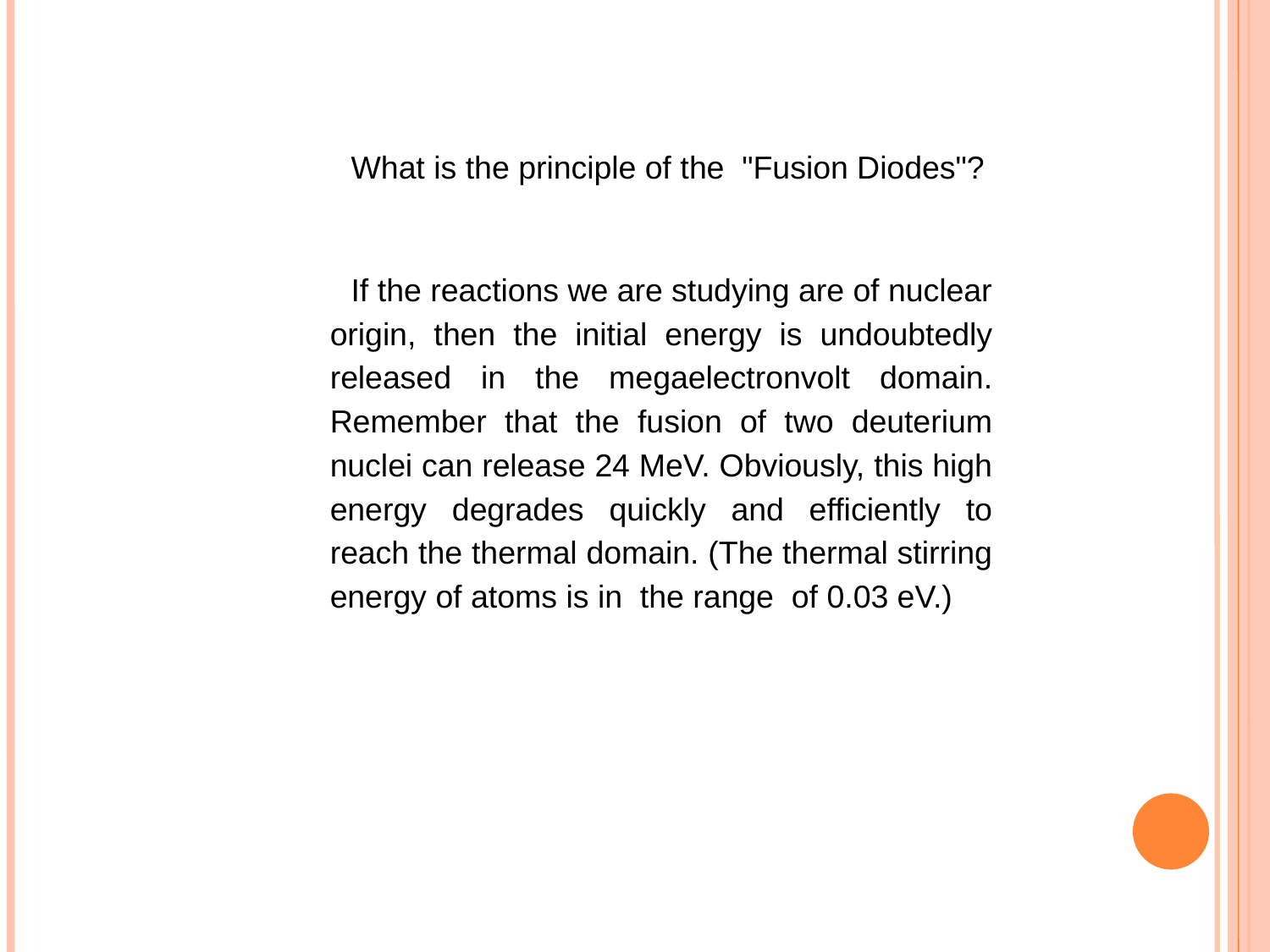

What is the principle of the  "Fusion Diodes"?

If the reactions we are studying are of nuclear origin, then the initial energy is undoubtedly released in the megaelectronvolt domain. Remember that the fusion of two deuterium nuclei can release 24 MeV. Obviously, this high energy degrades quickly and efficiently to reach the thermal domain. (The thermal stirring energy of atoms is in  the range  of 0.03 eV.)